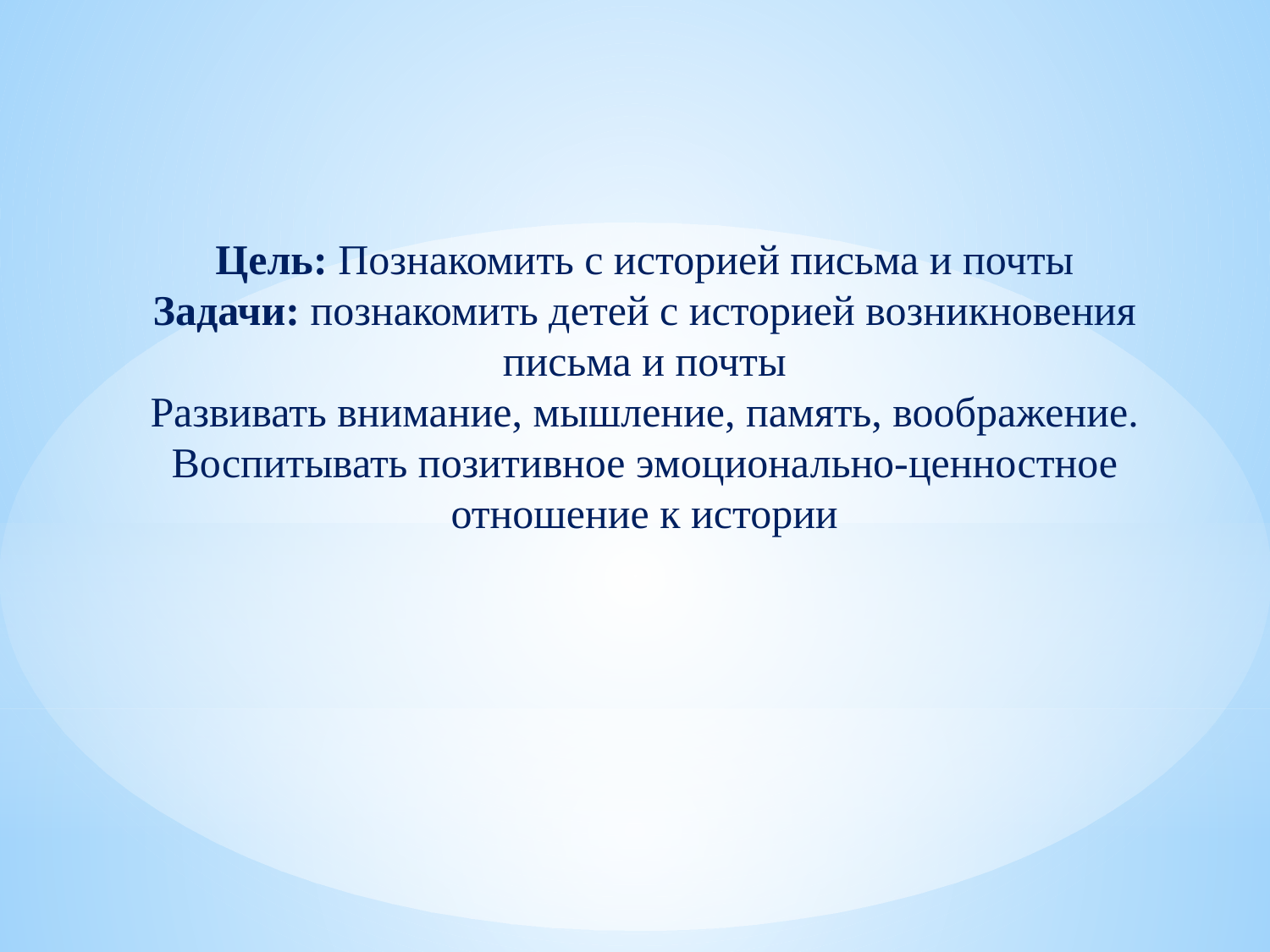

Цель: Познакомить с историей письма и почты
Задачи: познакомить детей с историей возникновения письма и почты
Развивать внимание, мышление, память, воображение.
Воспитывать позитивное эмоционально-ценностное отношение к истории